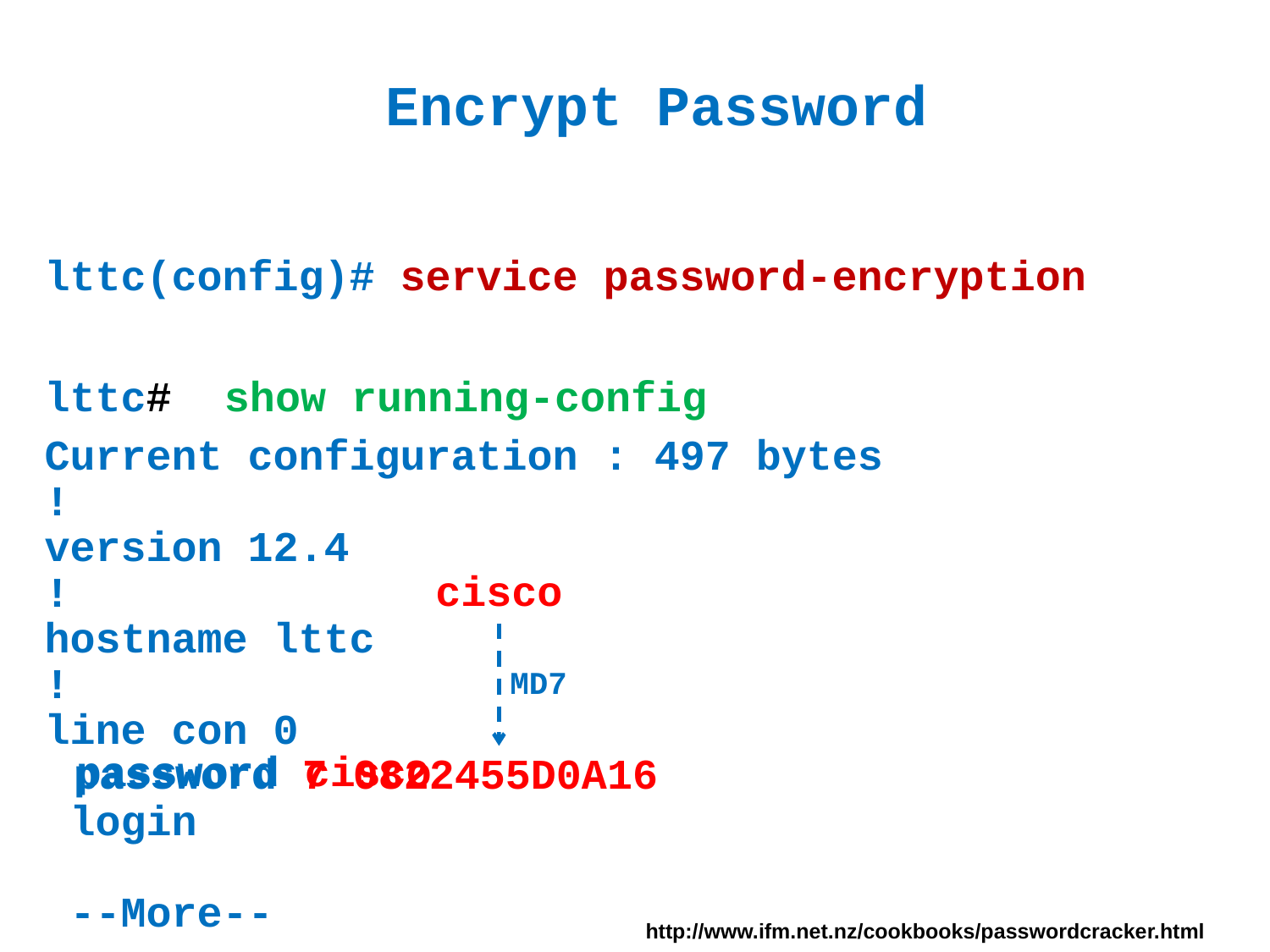

# Encrypt Password
lttc(config)# service password-encryption
lttc#
show running-config
Current configuration : 497 bytes
!
version 12.4
!
hostname lttc
!
line con 0

 login

 --More--
cisco
MD7
password cisco
password 7 0822455D0A16
http://www.ifm.net.nz/cookbooks/passwordcracker.html